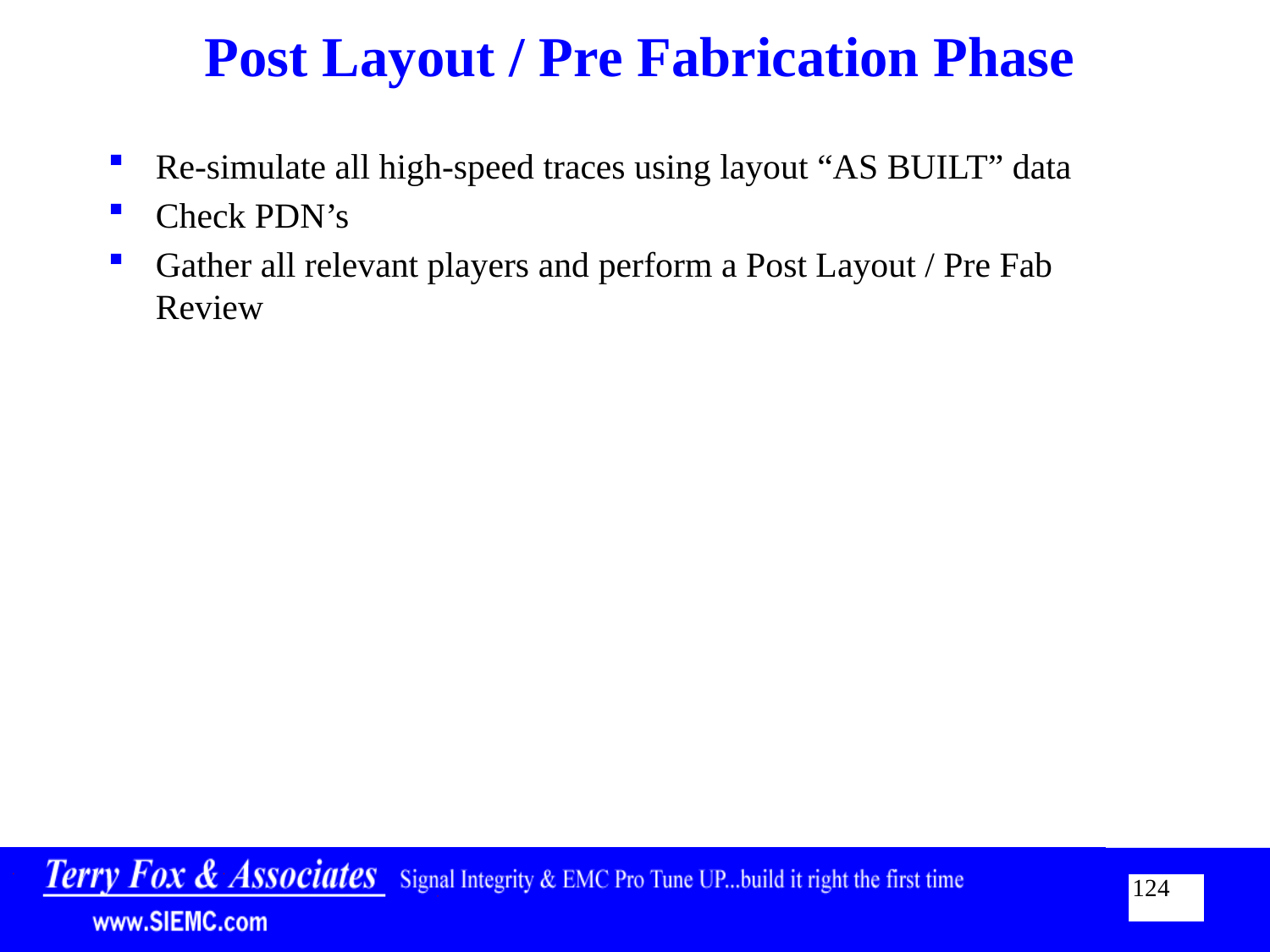

# Post Layout / Pre Fabrication Phase
Re-simulate all high-speed traces using layout “AS BUILT” data
Check PDN’s
Gather all relevant players and perform a Post Layout / Pre Fab Review

124